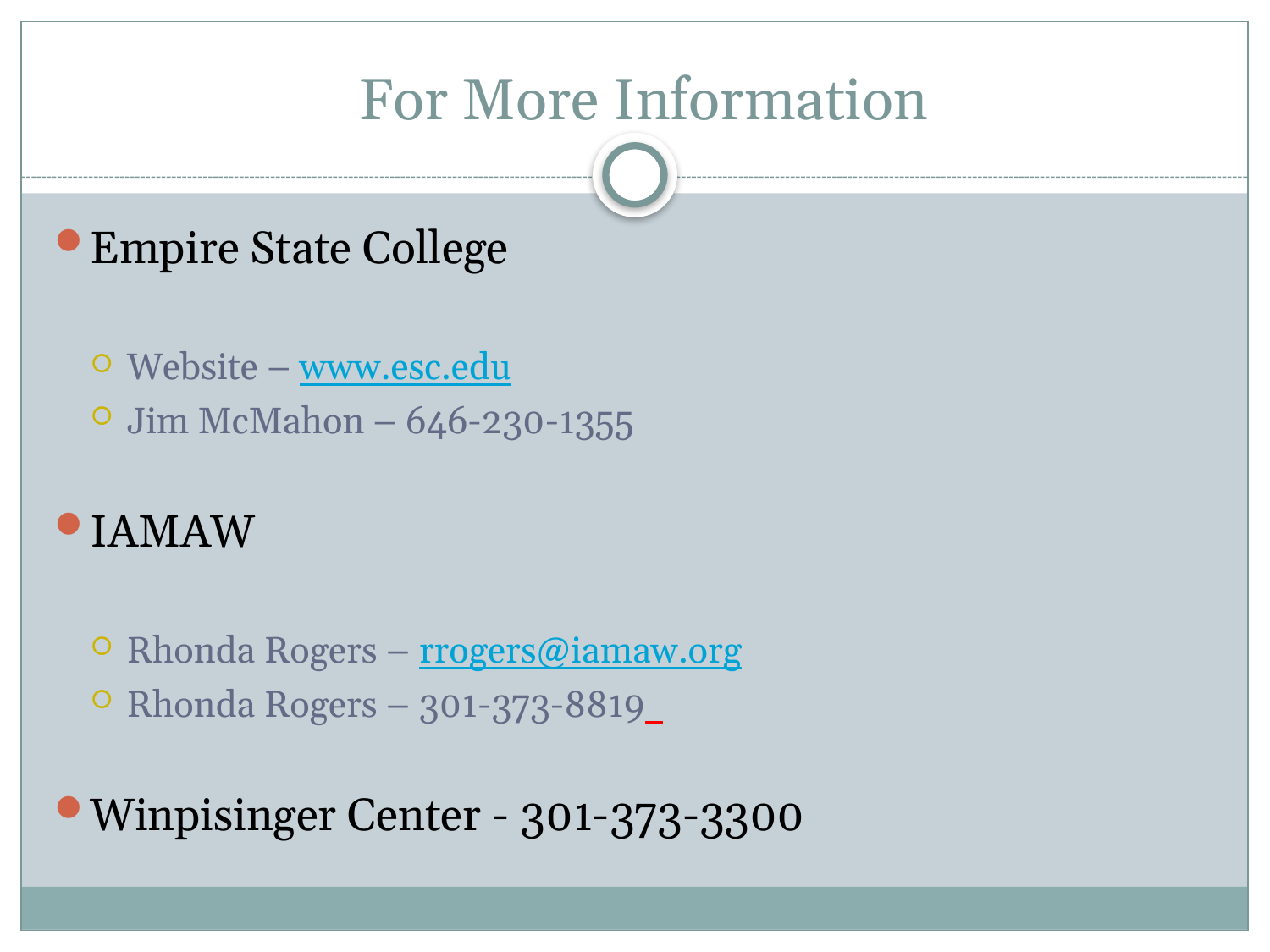

# For More Information
Empire State College

Website – www.esc.edu
Jim McMahon – 646-230-1355

IAMAW

Rhonda Rogers – rrogers@iamaw.org
Rhonda Rogers – 301-373-8819

Winpisinger Center - 301-373-3300